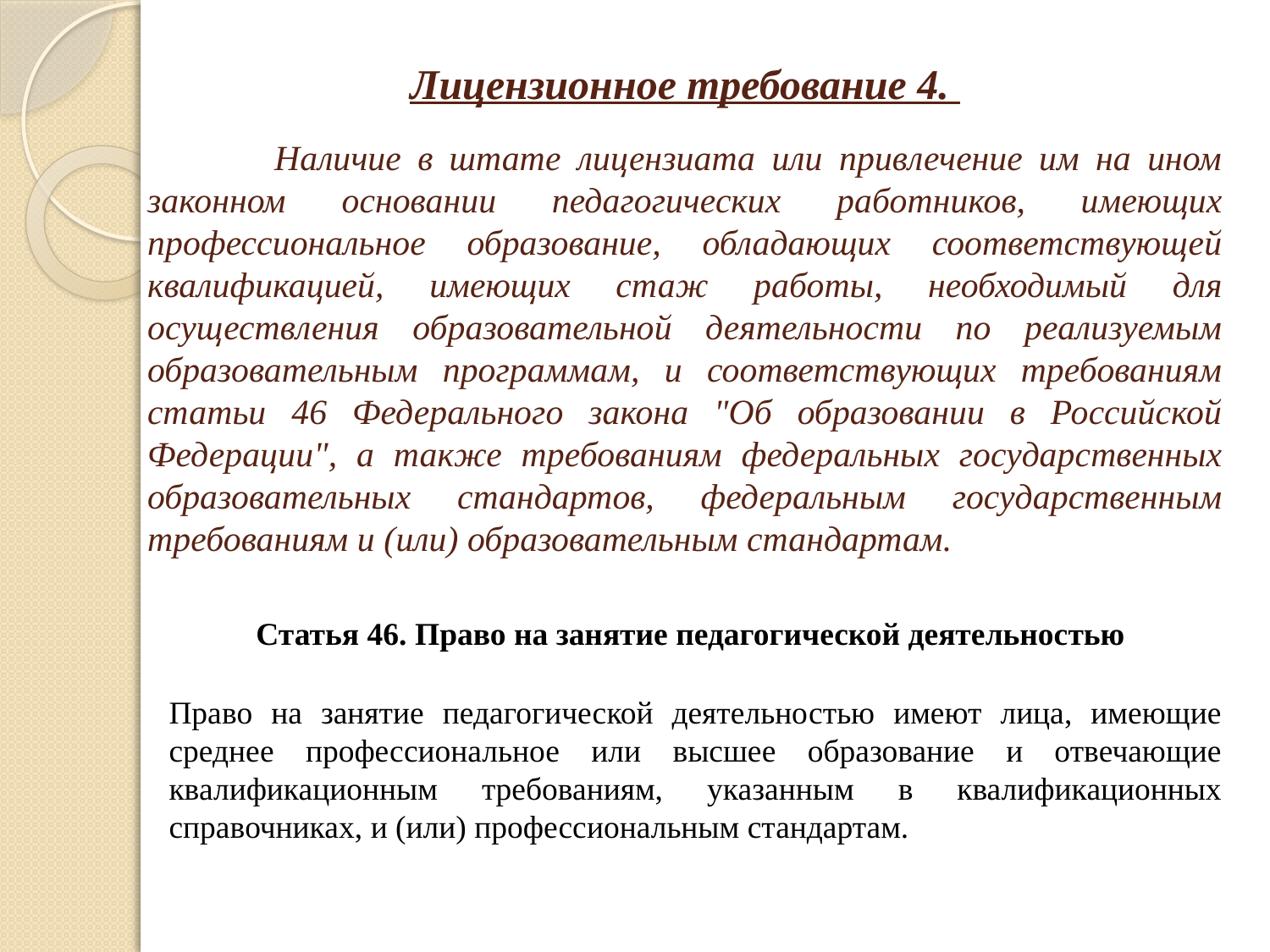

Лицензионное требование 4.
# Наличие в штате лицензиата или привлечение им на ином законном основании педагогических работников, имеющих профессиональное образование, обладающих соответствующей квалификацией, имеющих стаж работы, необходимый для осуществления образовательной деятельности по реализуемым образовательным программам, и соответствующих требованиям статьи 46 Федерального закона "Об образовании в Российской Федерации", а также требованиям федеральных государственных образовательных стандартов, федеральным государственным требованиям и (или) образовательным стандартам.
Статья 46. Право на занятие педагогической деятельностью
Право на занятие педагогической деятельностью имеют лица, имеющие среднее профессиональное или высшее образование и отвечающие квалификационным требованиям, указанным в квалификационных справочниках, и (или) профессиональным стандартам.